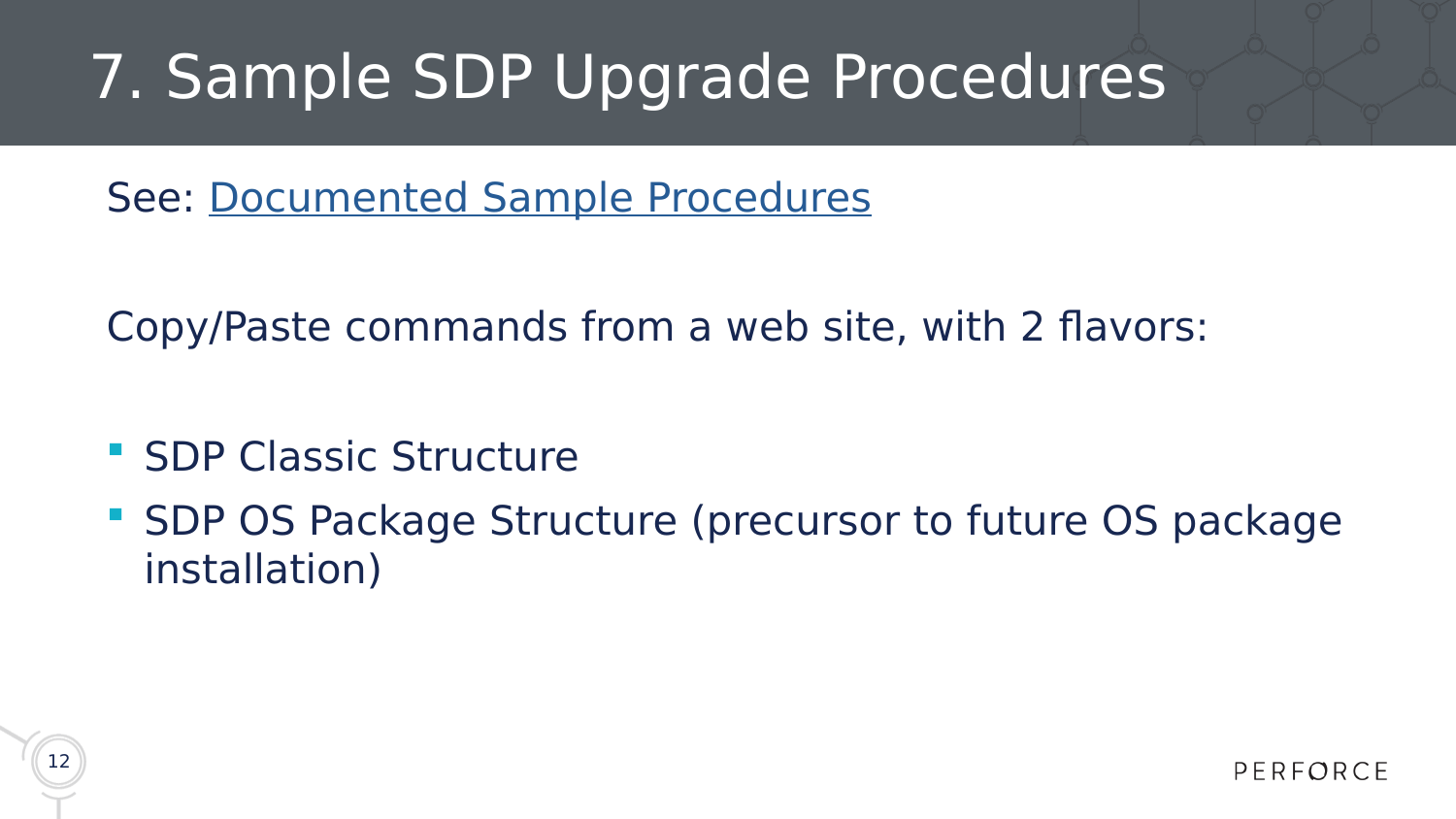

# 7. Sample SDP Upgrade Procedures
See: Documented Sample Procedures

Copy/Paste commands from a web site, with 2 flavors:

SDP Classic Structure
SDP OS Package Structure (precursor to future OS package installation)